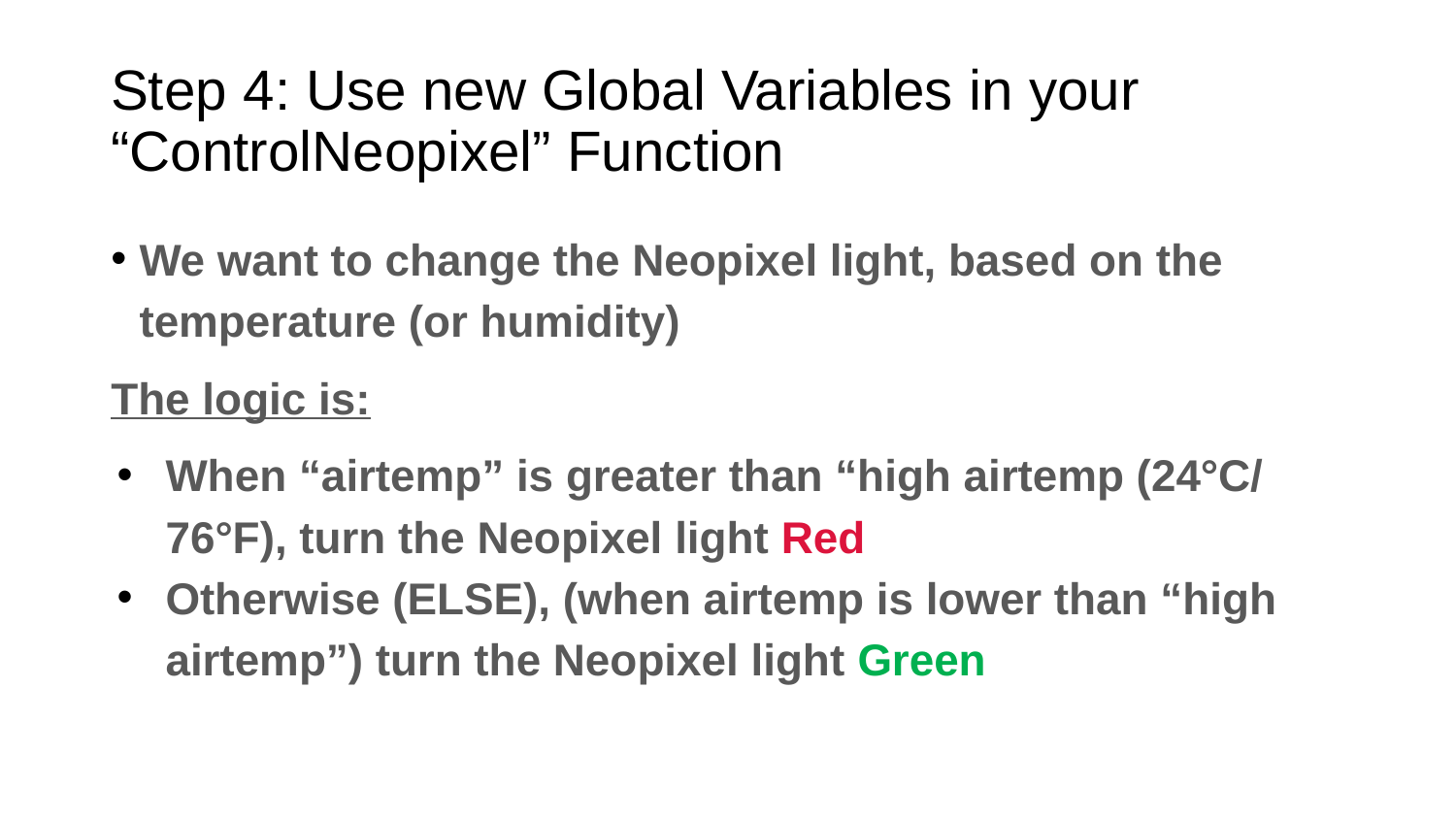

# Step 4: Use new Global Variables in your “ControlNeopixel” Function
We want to change the Neopixel light, based on the temperature (or humidity)
The logic is:
When “airtemp” is greater than “high airtemp (24°C/ 76°F), turn the Neopixel light Red
Otherwise (ELSE), (when airtemp is lower than “high airtemp”) turn the Neopixel light Green